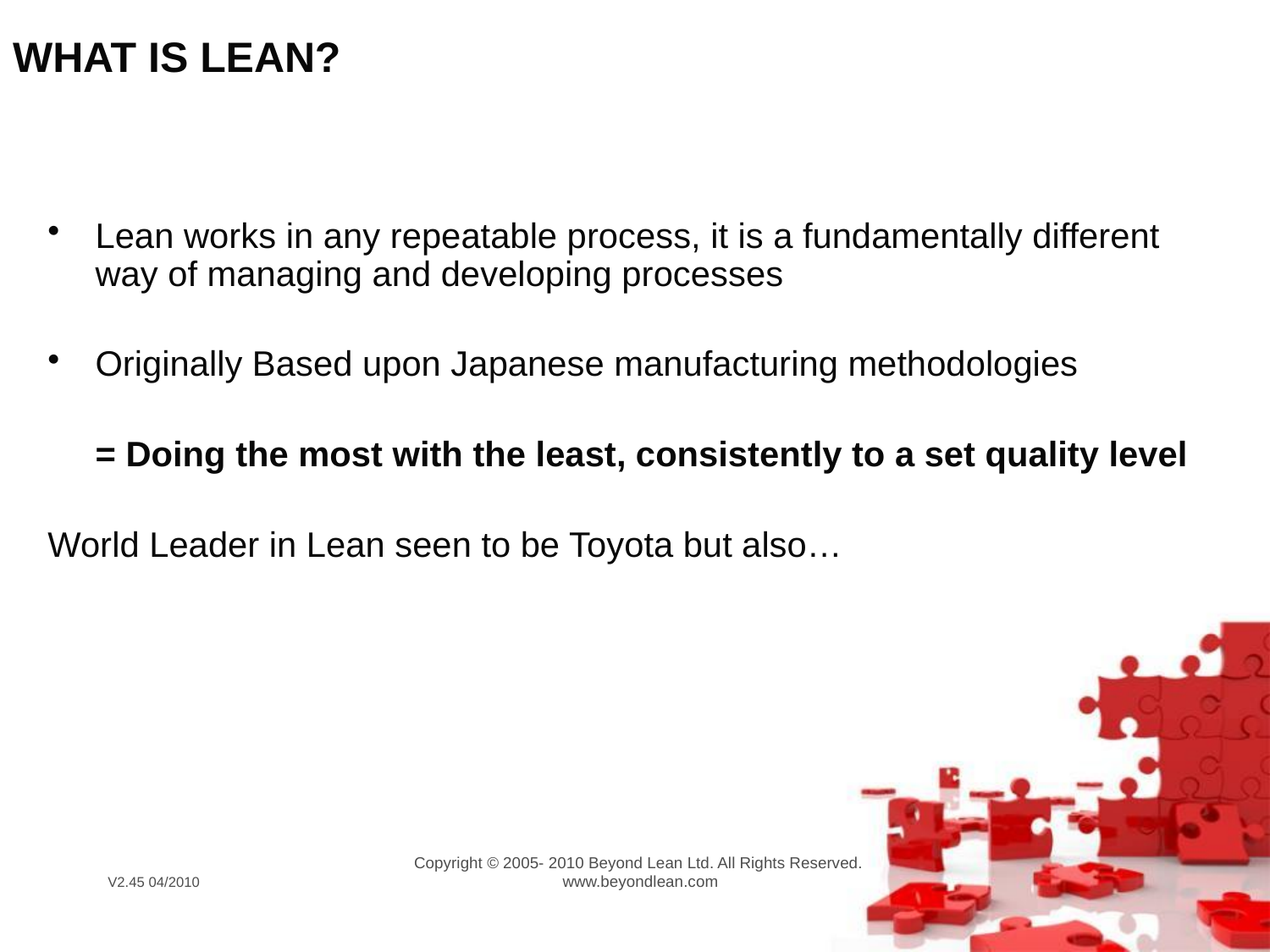

WHAT IS LEAN?
Lean works in any repeatable process, it is a fundamentally different way of managing and developing processes

Originally Based upon Japanese manufacturing methodologies

	= Doing the most with the least, consistently to a set quality level

World Leader in Lean seen to be Toyota but also…